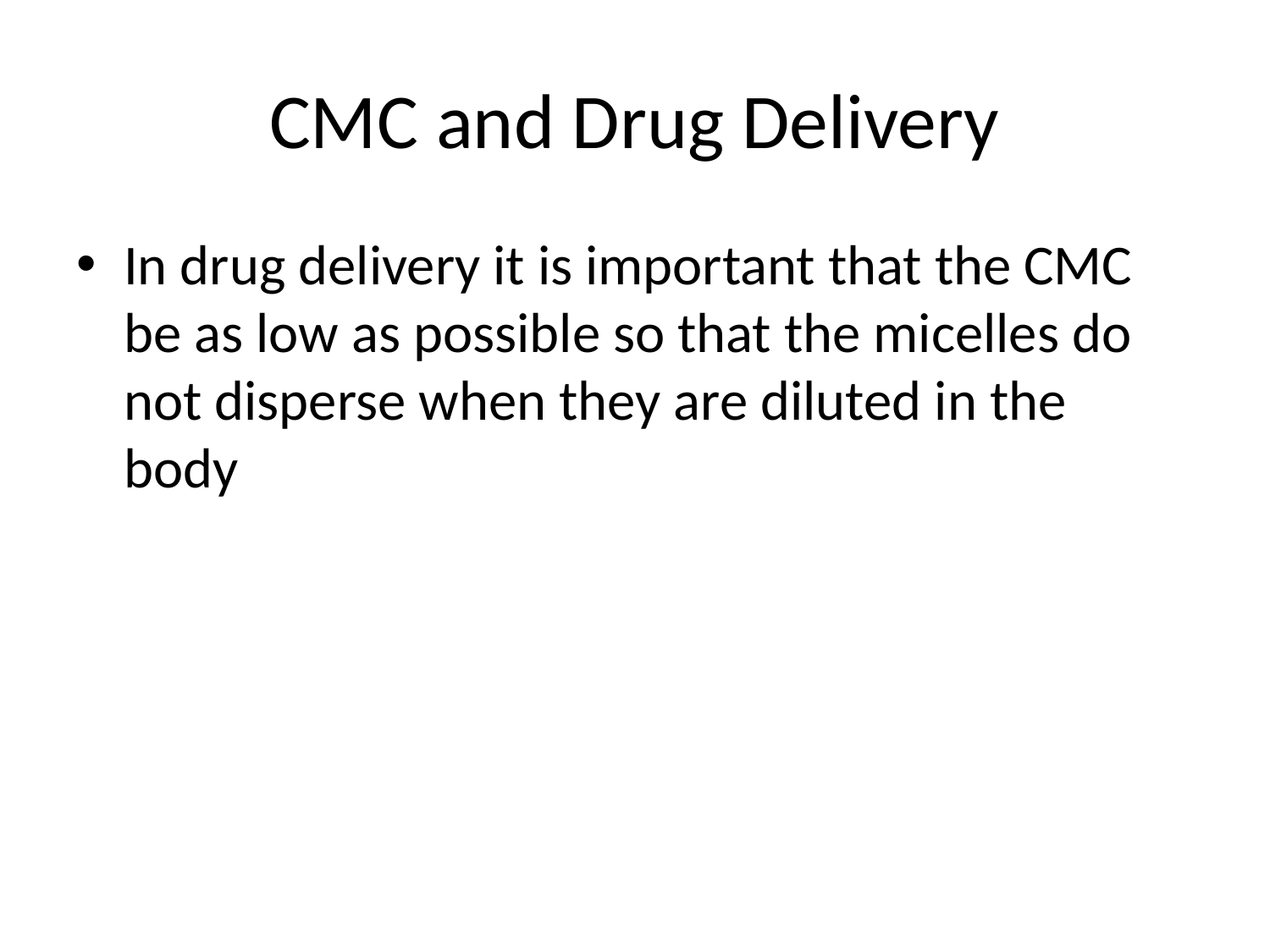

# CMC and Drug Delivery
In drug delivery it is important that the CMC be as low as possible so that the micelles do not disperse when they are diluted in the body